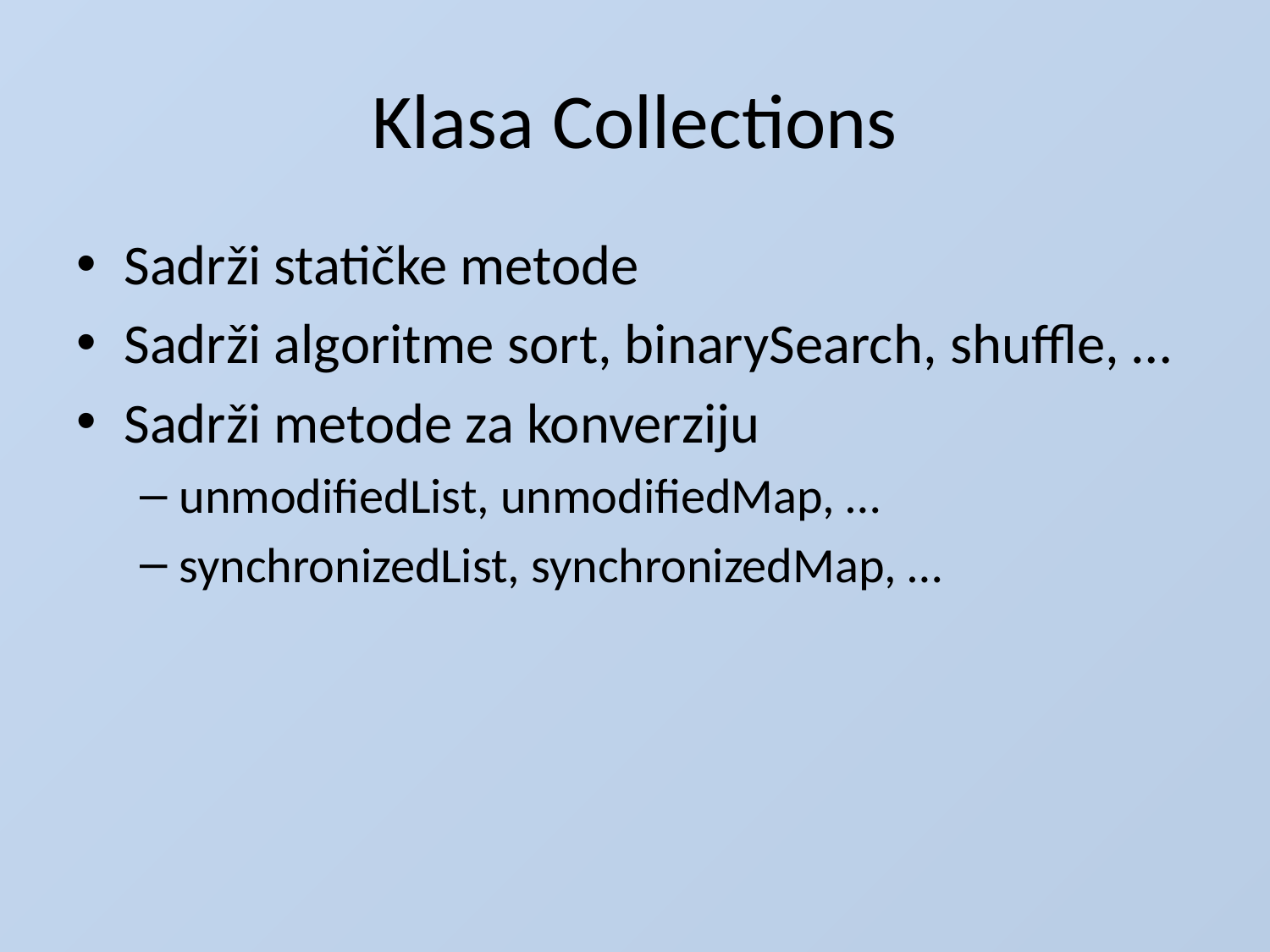

# Klasa Collections
Sadrži statičke metode
Sadrži algoritme sort, binarySearch, shuffle, …
Sadrži metode za konverziju
unmodifiedList, unmodifiedMap, …
synchronizedList, synchronizedMap, …